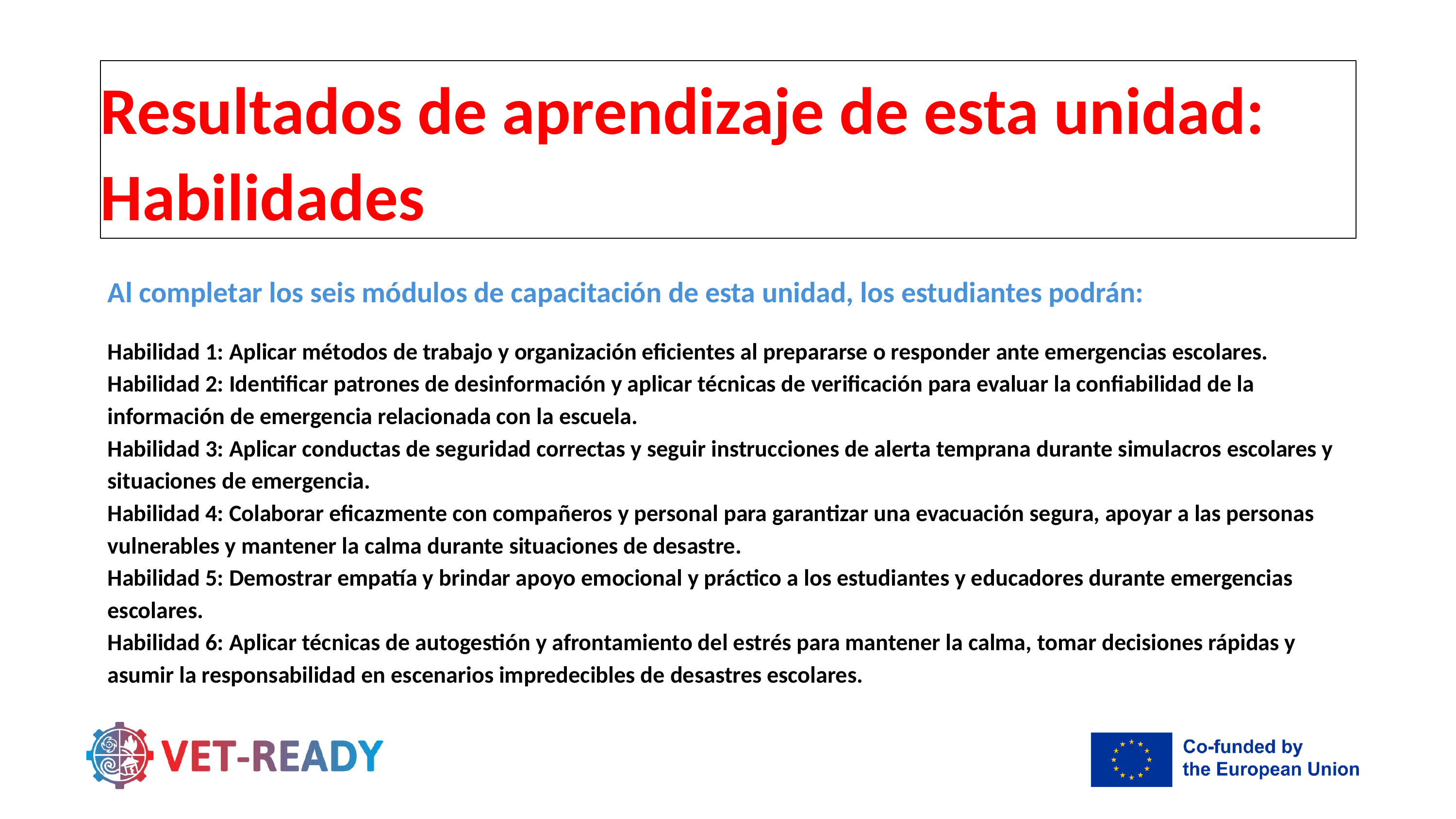

Resultados de aprendizaje de esta unidad: Habilidades
Al completar los seis módulos de capacitación de esta unidad, los estudiantes podrán:

Habilidad 1: Aplicar métodos de trabajo y organización eficientes al prepararse o responder ante emergencias escolares.
Habilidad 2: Identificar patrones de desinformación y aplicar técnicas de verificación para evaluar la confiabilidad de la información de emergencia relacionada con la escuela.
Habilidad 3: Aplicar conductas de seguridad correctas y seguir instrucciones de alerta temprana durante simulacros escolares y situaciones de emergencia.
Habilidad 4: Colaborar eficazmente con compañeros y personal para garantizar una evacuación segura, apoyar a las personas vulnerables y mantener la calma durante situaciones de desastre.
Habilidad 5: Demostrar empatía y brindar apoyo emocional y práctico a los estudiantes y educadores durante emergencias escolares.
Habilidad 6: Aplicar técnicas de autogestión y afrontamiento del estrés para mantener la calma, tomar decisiones rápidas y asumir la responsabilidad en escenarios impredecibles de desastres escolares.